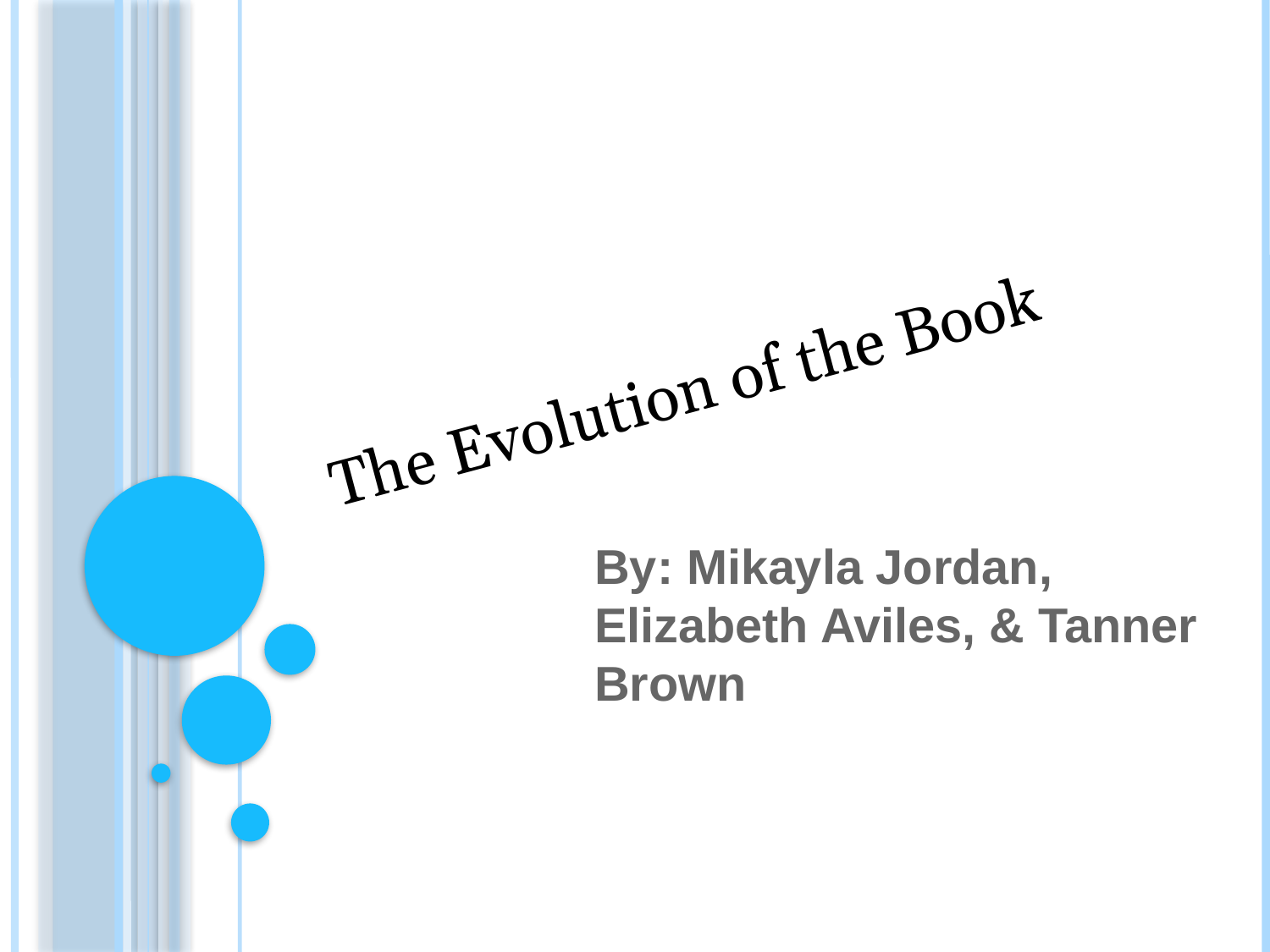

The Evolution of the Book
By: Mikayla Jordan, Elizabeth Aviles, & Tanner Brown